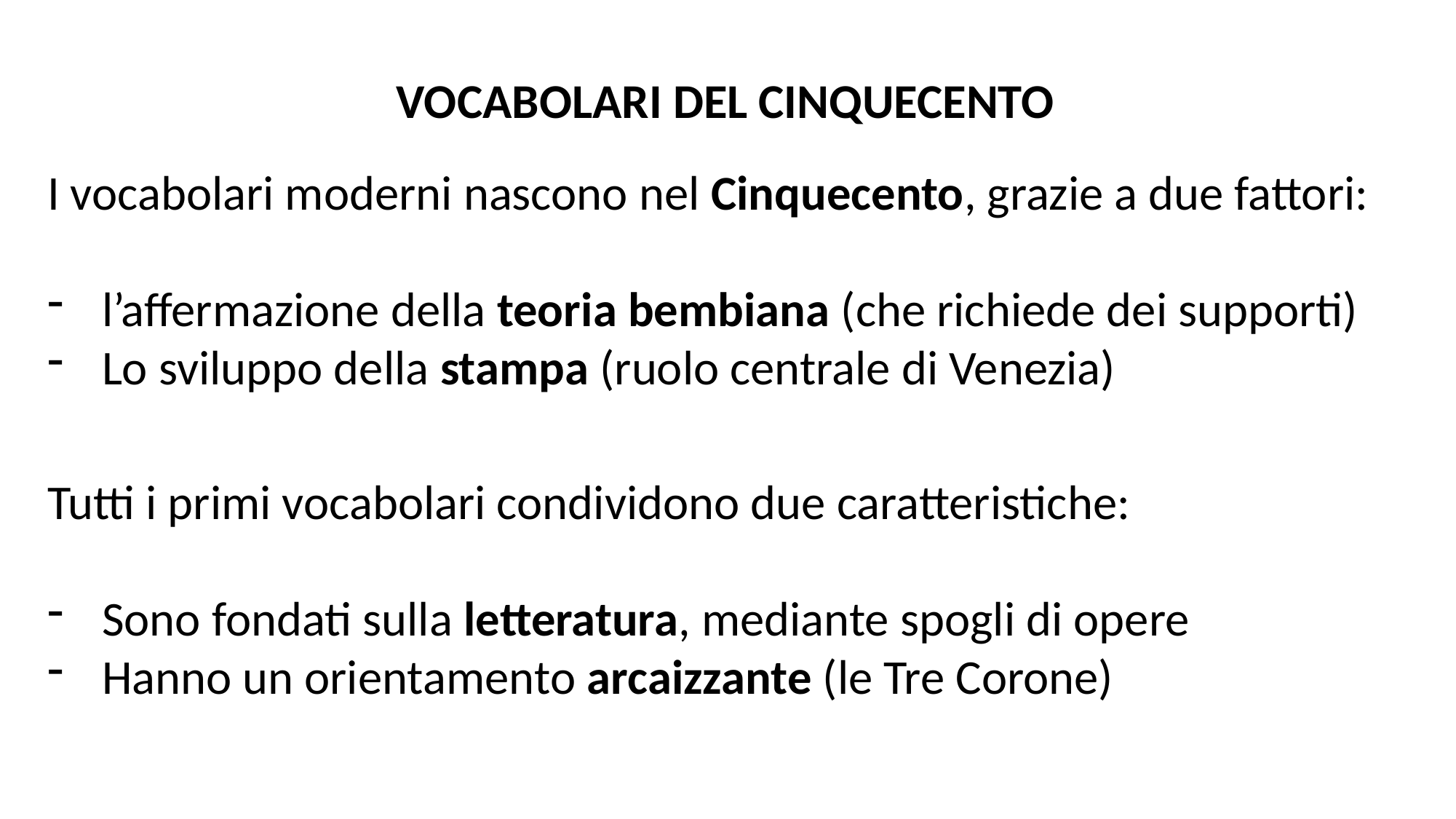

VOCABOLARI DEL CINQUECENTO
I vocabolari moderni nascono nel Cinquecento, grazie a due fattori:

l’affermazione della teoria bembiana (che richiede dei supporti)
Lo sviluppo della stampa (ruolo centrale di Venezia)
Tutti i primi vocabolari condividono due caratteristiche:

Sono fondati sulla letteratura, mediante spogli di opere
Hanno un orientamento arcaizzante (le Tre Corone)